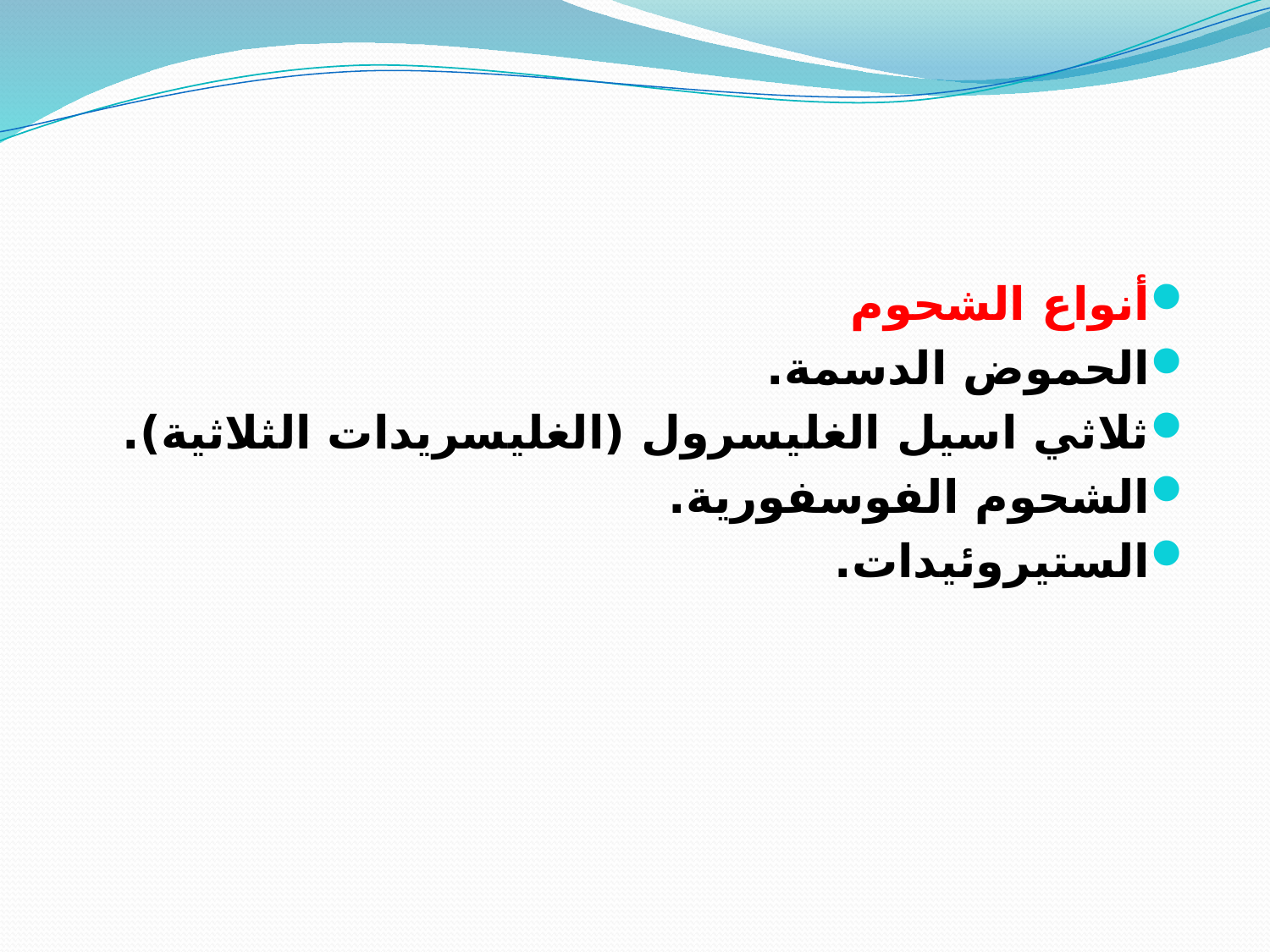

#
أنواع الشحوم
الحموض الدسمة.
ثلاثي اسيل الغليسرول (الغليسريدات الثلاثية).
الشحوم الفوسفورية.
الستيروئيدات.